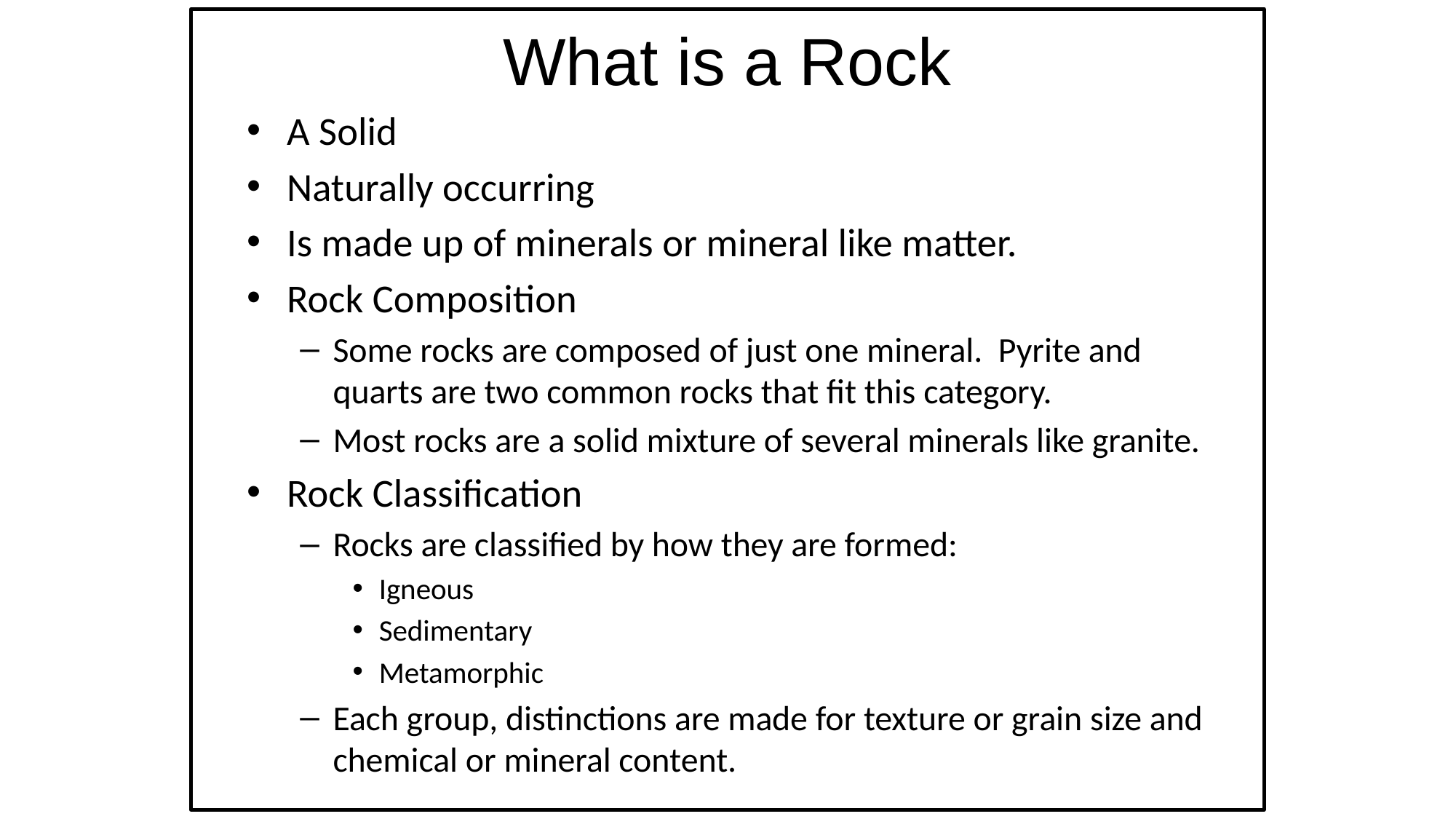

# What is a Rock

A Solid
Naturally occurring
Is made up of minerals or mineral like matter.
Rock Composition
Some rocks are composed of just one mineral.  Pyrite and quarts are two common rocks that fit this category.
Most rocks are a solid mixture of several minerals like granite.
Rock Classification
Rocks are classified by how they are formed:
Igneous
Sedimentary
Metamorphic
Each group, distinctions are made for texture or grain size and chemical or mineral content.